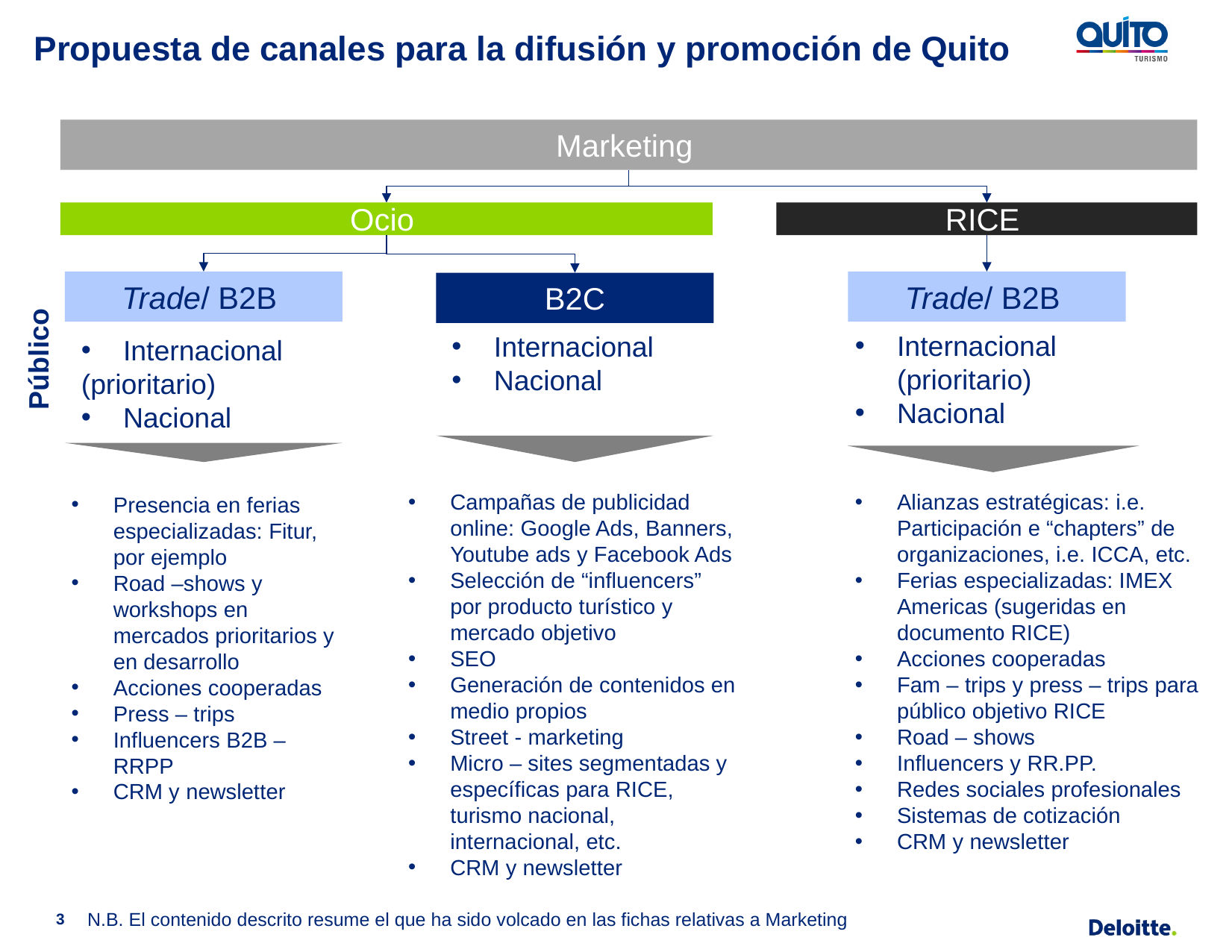

# Propuesta de canales para la difusión y promoción de Quito
Marketing
Ocio
RICE
Trade/ B2B
Trade/ B2B
B2C
Internacional (prioritario)
Nacional
Internacional
Nacional
Internacional
(prioritario)
Nacional
Público

Campañas de publicidad online: Google Ads, Banners, Youtube ads y Facebook Ads
Selección de “influencers” por producto turístico y mercado objetivo
SEO
Generación de contenidos en medio propios
Street - marketing
Micro – sites segmentadas y específicas para RICE, turismo nacional, internacional, etc.
CRM y newsletter
Alianzas estratégicas: i.e. Participación e “chapters” de organizaciones, i.e. ICCA, etc.
Ferias especializadas: IMEX Americas (sugeridas en documento RICE)
Acciones cooperadas
Fam – trips y press – trips para público objetivo RICE
Road – shows
Influencers y RR.PP.
Redes sociales profesionales
Sistemas de cotización
CRM y newsletter
Presencia en ferias especializadas: Fitur, por ejemplo
Road –shows y workshops en mercados prioritarios y en desarrollo
Acciones cooperadas
Press – trips
Influencers B2B – RRPP
CRM y newsletter
N.B. El contenido descrito resume el que ha sido volcado en las fichas relativas a Marketing
3